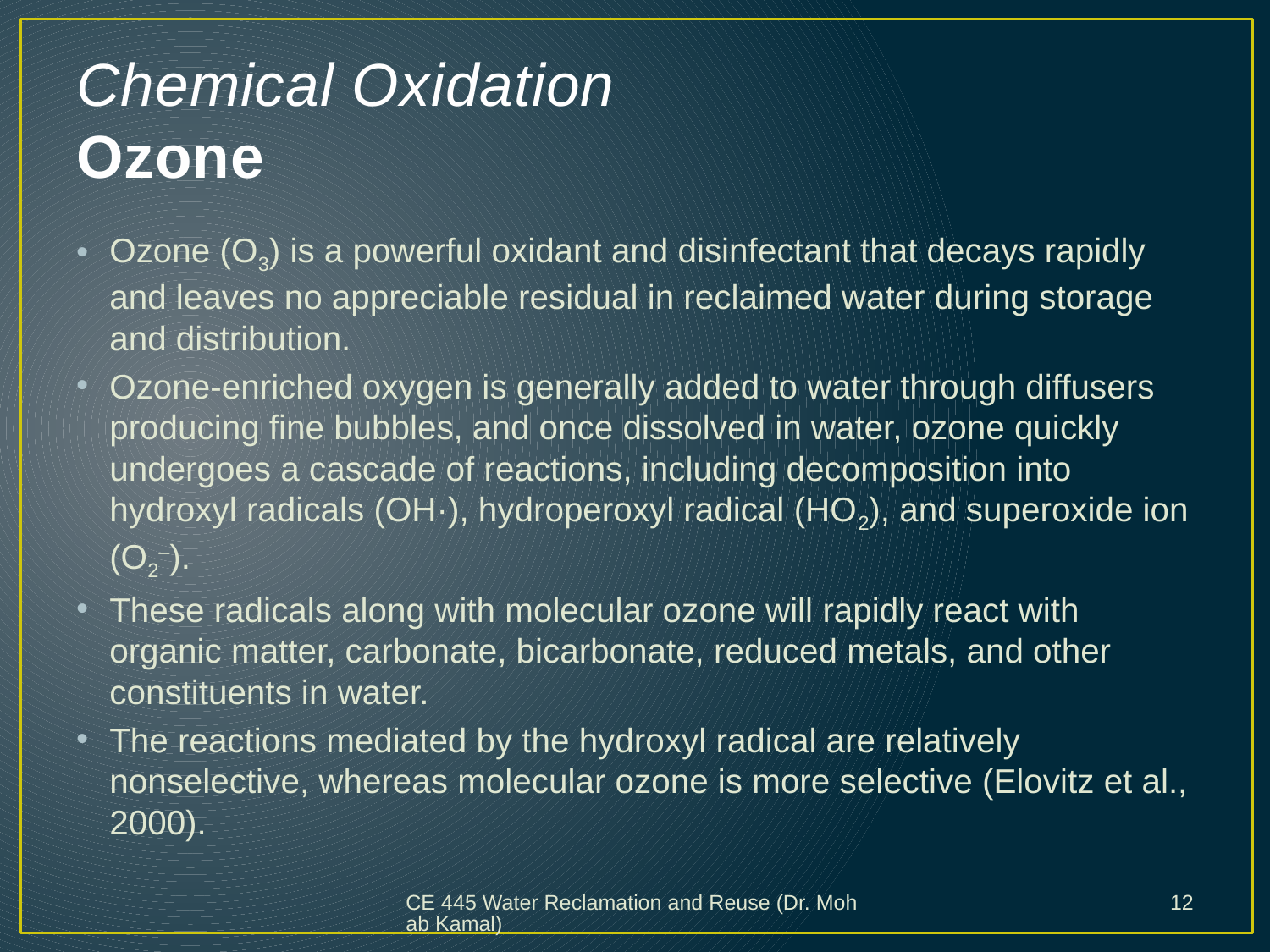

# Chemical Oxidation Ozone
Ozone (O3) is a powerful oxidant and disinfectant that decays rapidly and leaves no appreciable residual in reclaimed water during storage and distribution.
Ozone-enriched oxygen is generally added to water through diffusers producing fine bubbles, and once dissolved in water, ozone quickly undergoes a cascade of reactions, including decomposition into hydroxyl radicals (OH·), hydroperoxyl radical (HO2), and superoxide ion (O2–).
These radicals along with molecular ozone will rapidly react with organic matter, carbonate, bicarbonate, reduced metals, and other constituents in water.
The reactions mediated by the hydroxyl radical are relatively nonselective, whereas molecular ozone is more selective (Elovitz et al., 2000).
CE 445 Water Reclamation and Reuse (Dr. Mohab Kamal)
12